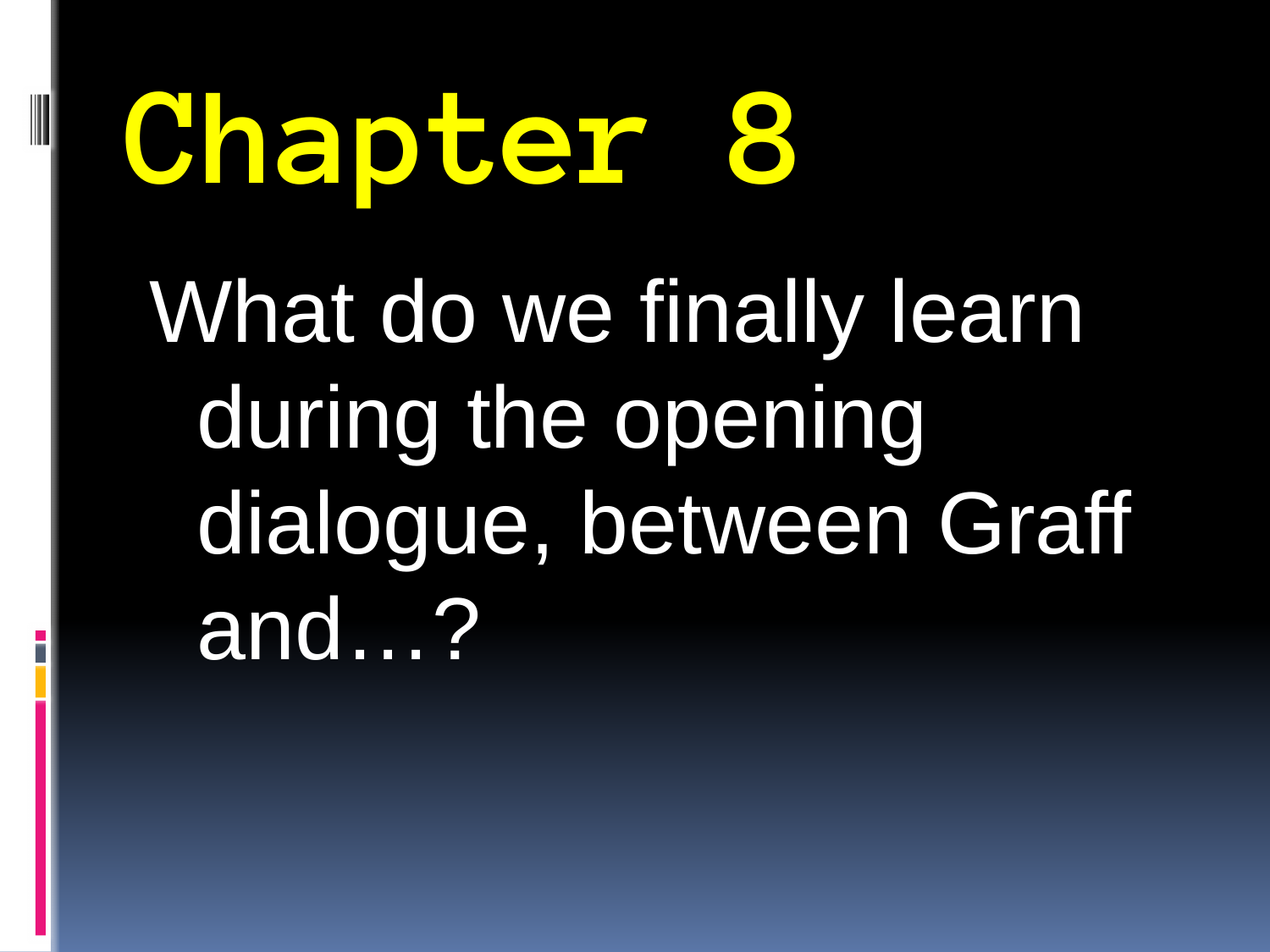

# Chapter 8
What do we finally learn during the opening dialogue, between Graff and…?